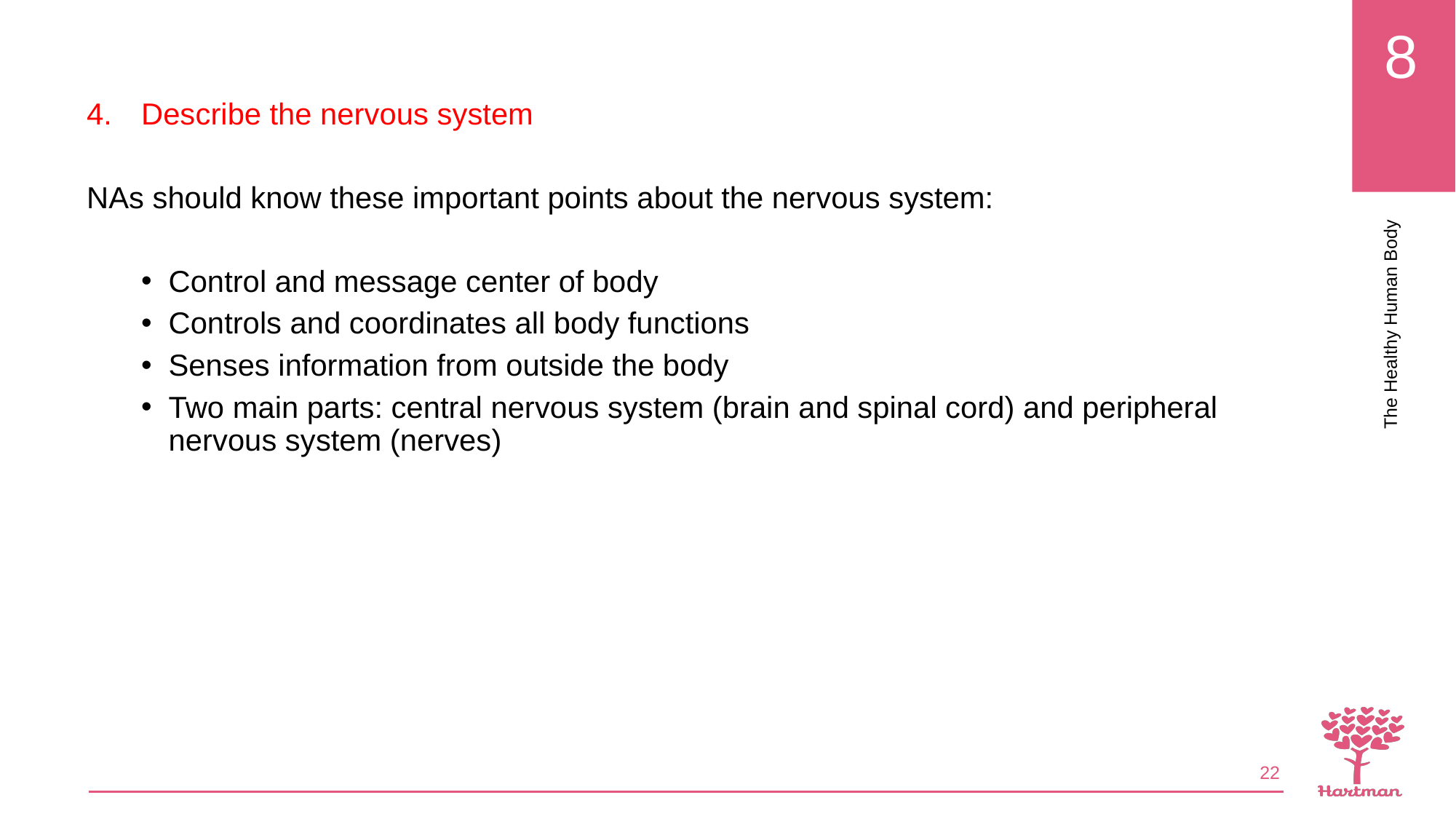

Describe the nervous system

NAs should know these important points about the nervous system:

Control and message center of body
Controls and coordinates all body functions
Senses information from outside the body
Two main parts: central nervous system (brain and spinal cord) and peripheral nervous system (nerves)

22